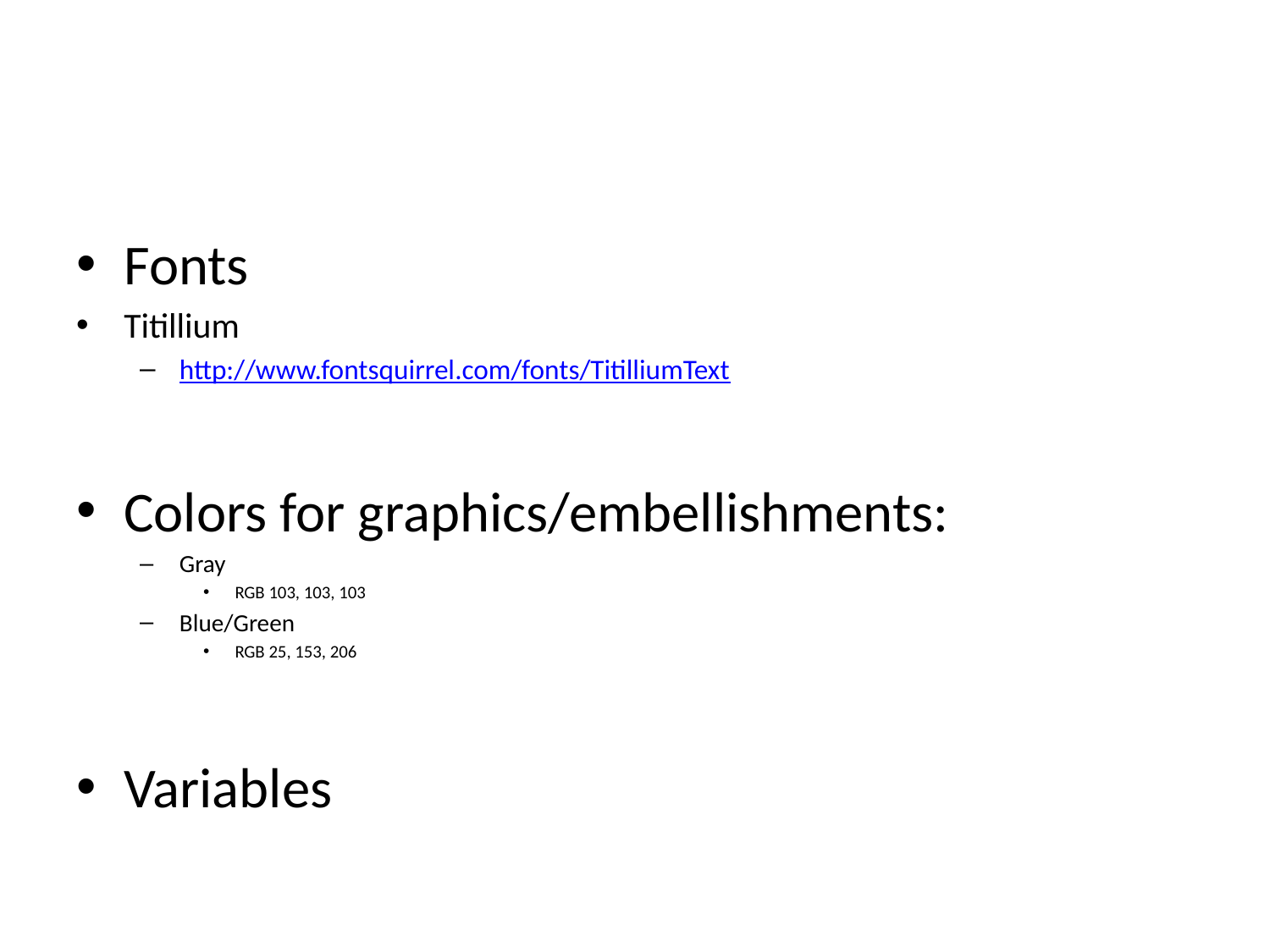

#
Fonts
Titillium
http://www.fontsquirrel.com/fonts/TitilliumText

Colors for graphics/embellishments:
Gray
RGB 103, 103, 103
Blue/Green
RGB 25, 153, 206

Variables